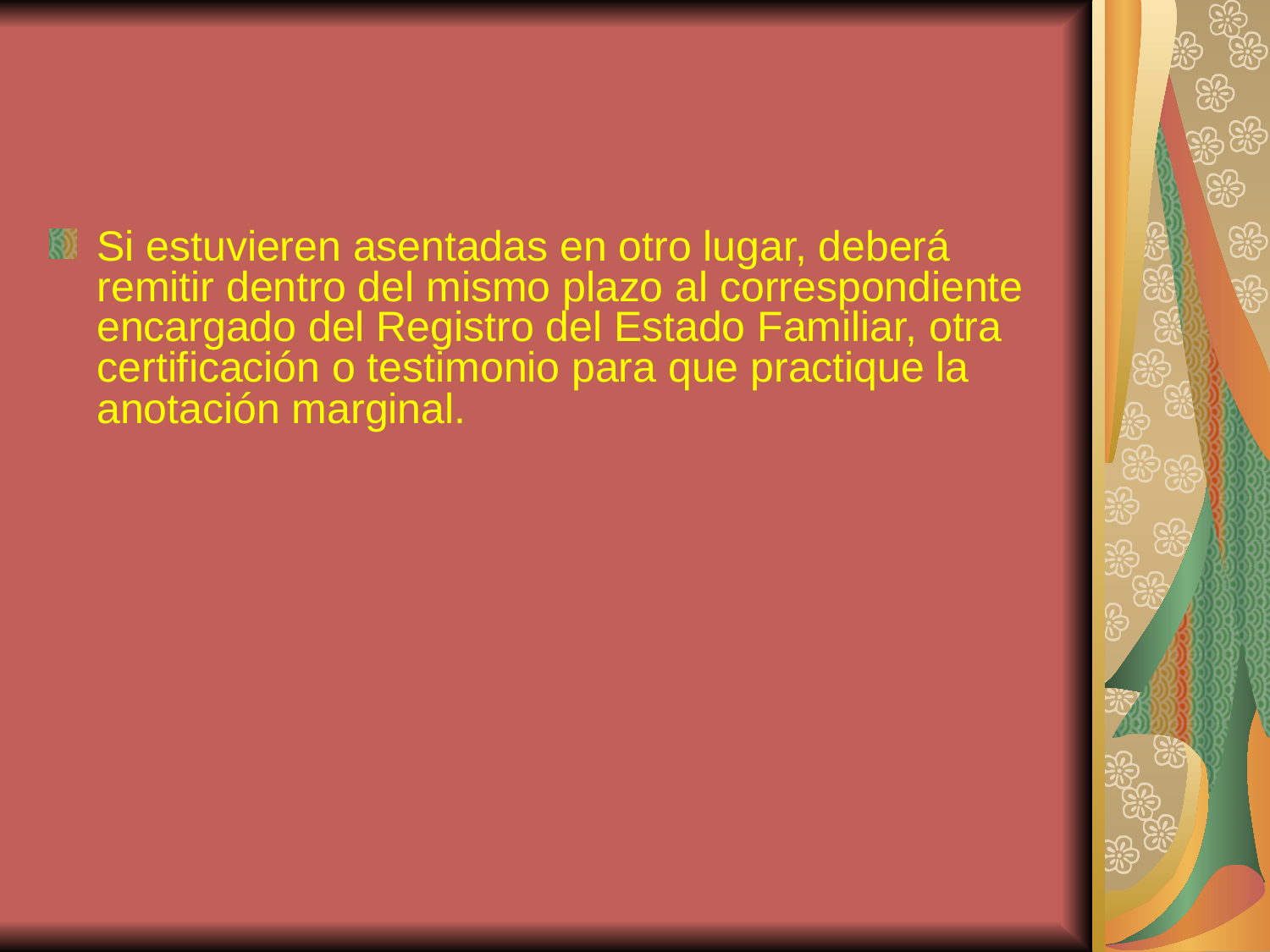

#
Si estuvieren asentadas en otro lugar, deberá remitir dentro del mismo plazo al correspondiente encargado del Registro del Estado Familiar, otra certificación o testimonio para que practique la anotación marginal.